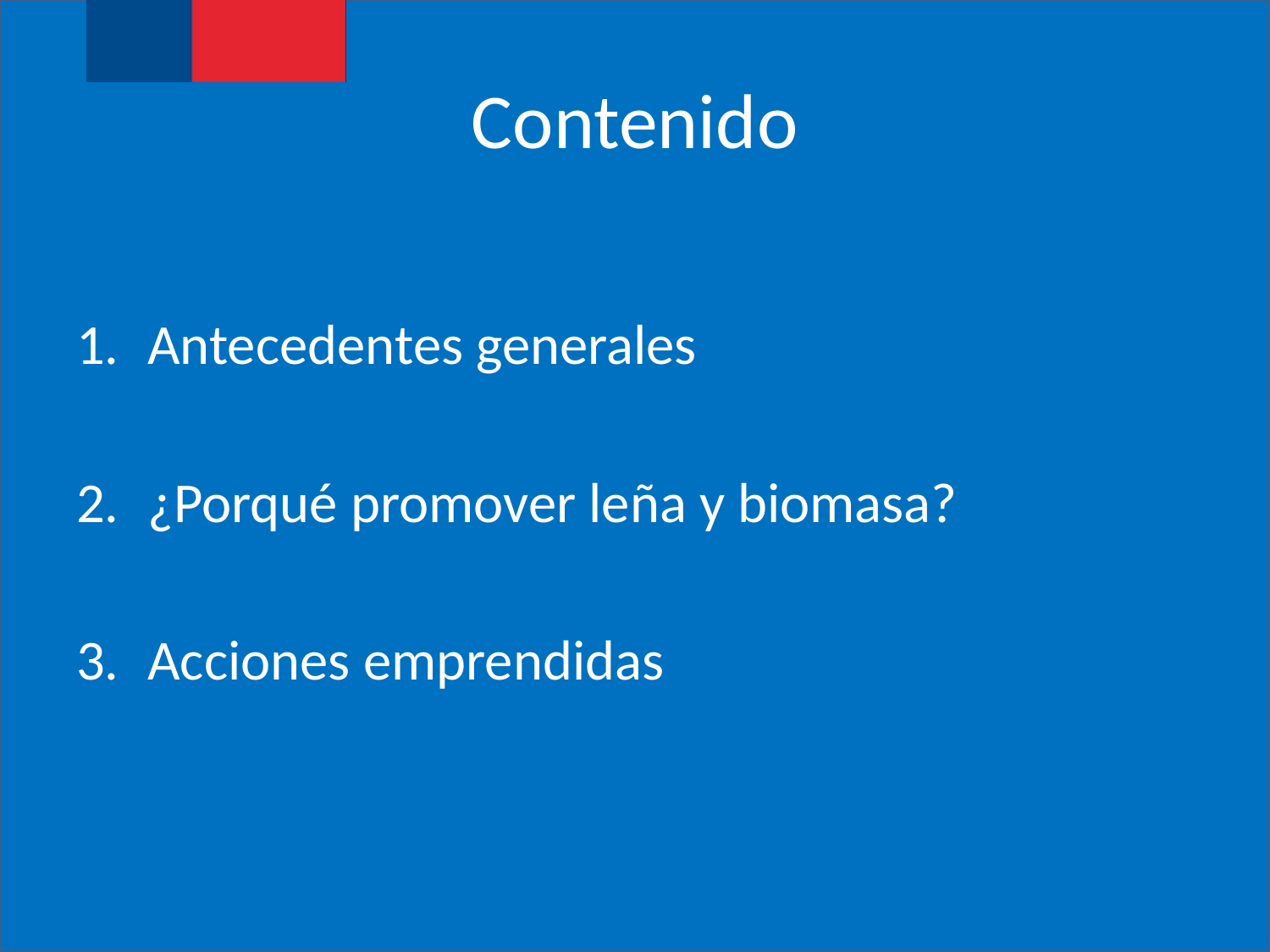

# Contenido

Antecedentes generales

¿Porqué promover leña y biomasa?

Acciones emprendidas